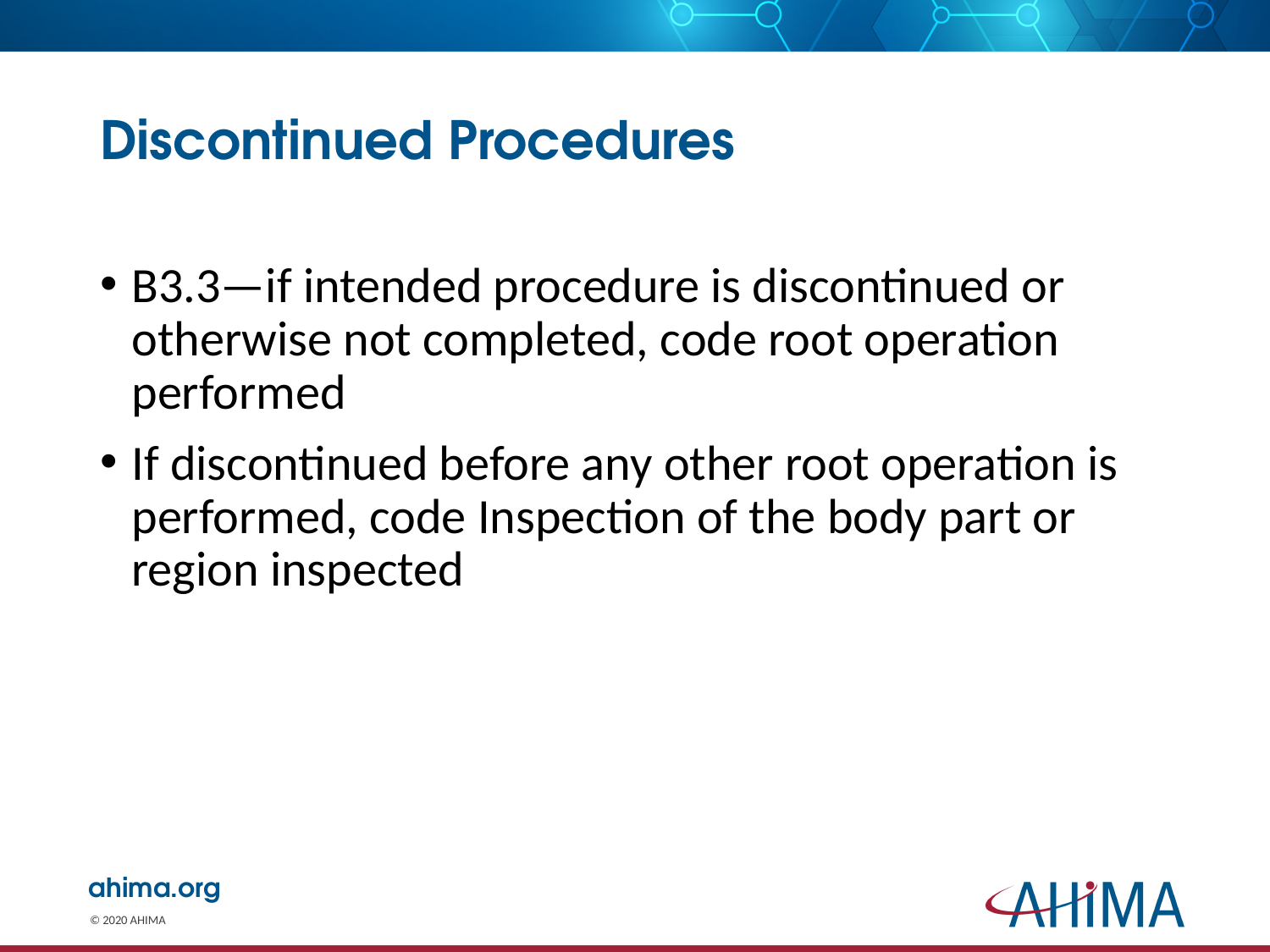

# Discontinued Procedures
B3.3—if intended procedure is discontinued or otherwise not completed, code root operation performed
If discontinued before any other root operation is performed, code Inspection of the body part or region inspected